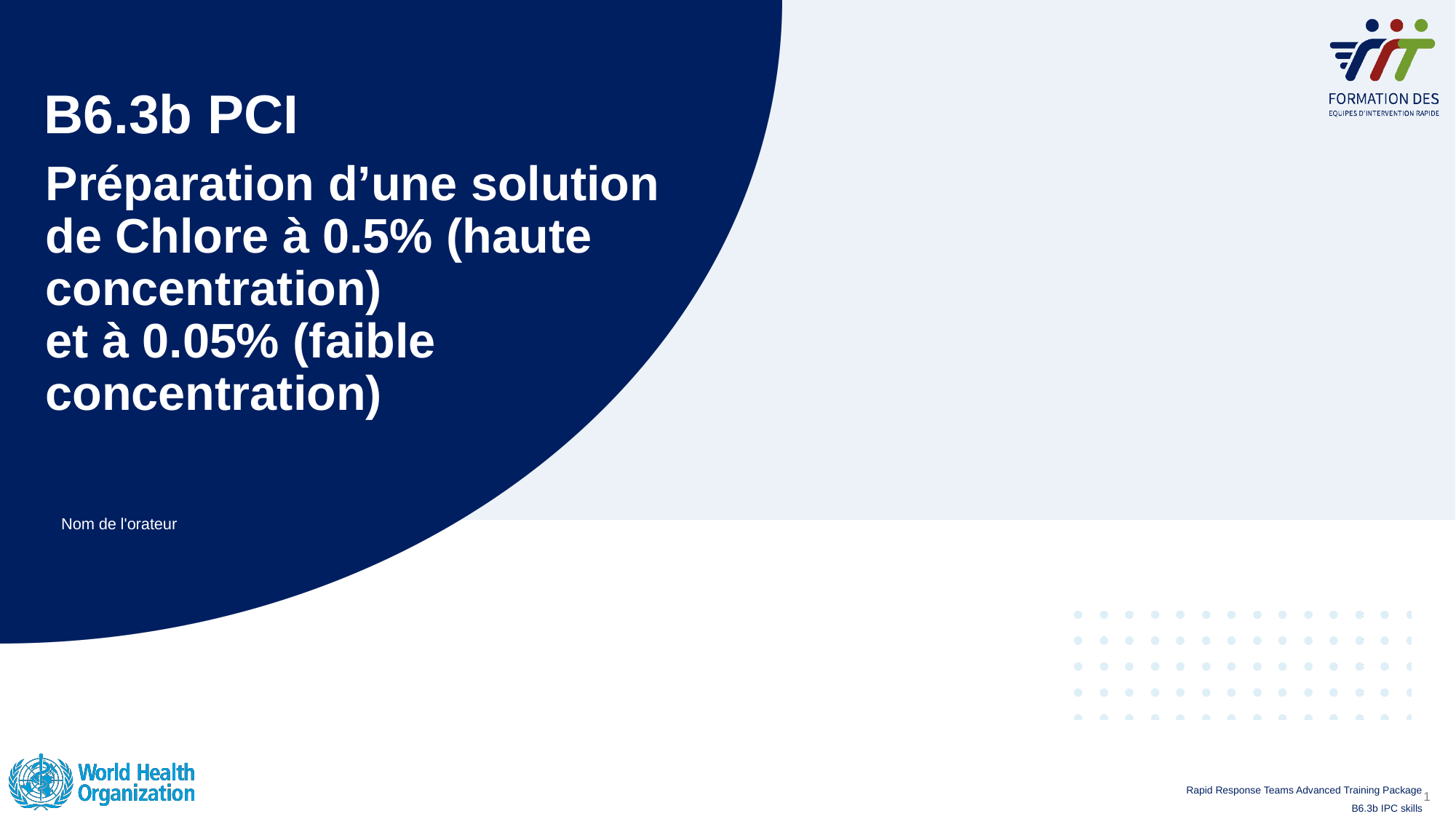

B6.3b PCI
# Préparation d’une solution de Chlore à 0.5% (haute concentration) et à 0.05% (faible  concentration)
Nom de l'orateur